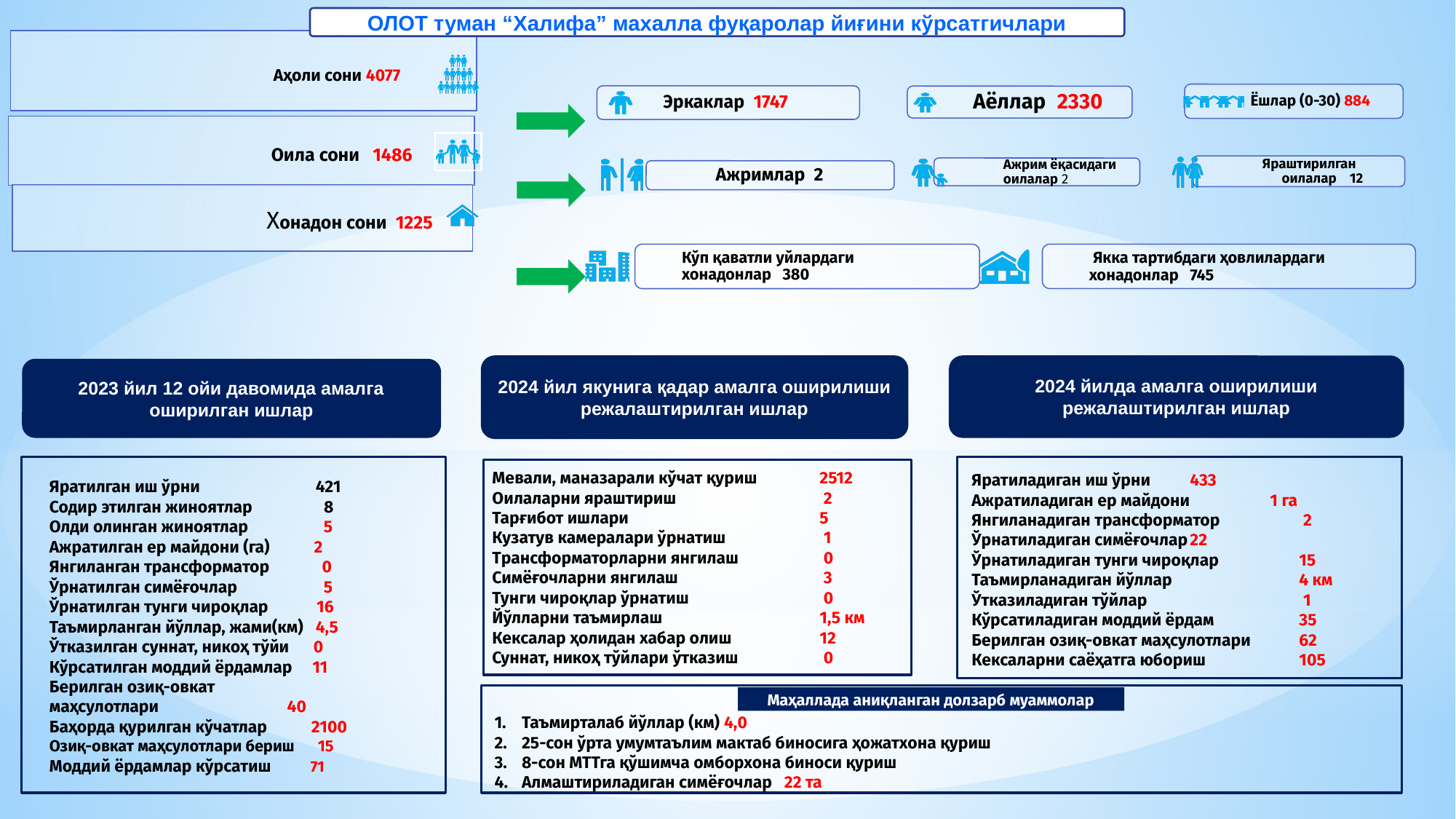

Аҳоли сони 4077
                       Оила сони   1486
                      Хонадон сони  1225

Эркаклар  1747
Аёллар  2330
Ёшлар (0-30) 884
Ажримлар  2
Ажрим ёқасидаги оилалар 2
Яраштирилган
      оилалар    12
Кўп қаватли уйлардаги
хонадонлар   380
 Якка тартибдаги ҳовлилардаги
хонадонлар   745
ОЛОТ туман “Халифа” махалла фуқаролар йиғини кўрсатгичлари
2024 йил якунига қадар амалга оширилиши режалаштирилган ишлар
2024 йилда амалга оширилиши режалаштирилган ишлар
2023 йил 12 ойи давомида амалга оширилган ишлар

Мевали, маназарали кўчат қуриш	2512
Оилаларни яраштириш		 2
Тарғибот ишлари 		5
Кузатув камералари ўрнатиш	 1
Трансформаторларни янгилаш	 0
Симёғочларни янгилаш		 3
Тунги чироқлар ўрнатиш		 0
Йўлларни таъмирлаш		1,5 км
Кексалар ҳолидан хабар олиш	12
Суннат, никоҳ тўйлари ўтказиш	 0
Яратиладиган иш ўрни         	433
Ажратиладиган ер майдони                    1 га
Янгиланадиган трансформатор	 2
Ўрнатиладиган симёғочлар	22
Ўрнатиладиган тунги чироқлар	15
Таъмирланадиган йўллар		4 км
Ўтказиладиган тўйлар		 1
Кўрсатиладиган моддий ёрдам	35
Берилган озиқ-овкат маҳсулотлари	62
Кексаларни саёҳатга юбориш	105
Яратилган иш ўрни	            421
Содир этилган жиноятлар	              8
Олди олинган жиноятлар	              5
Ажратилган ер майдони (га)           2
Янгиланган трансформатор             0
Ўрнатилган симёғочлар	              5
Ўрнатилган тунги чироқлар            16
Таъмирланган йўллар, жами(км)   4,5 Ўтказилган суннат, никоҳ тўйи      0
Кўрсатилган моддий ёрдамлар     11
Берилган озиқ-овкат
маҳсулотлари                                40
Баҳорда қурилган кўчатлар           2100
Озиқ-овкат маҳсулотлари бериш      15
Моддий ёрдамлар кўрсатиш          71

Таъмирталаб йўллар (км) 4,0
25-сон ўрта умумтаълим мактаб биносига ҳожатхона қуриш
8-сон МТТга қўшимча омборхона биноси қуриш
Алмаштириладиган симёғочлар   22 та

Маҳаллада аниқланган долзарб муаммолар